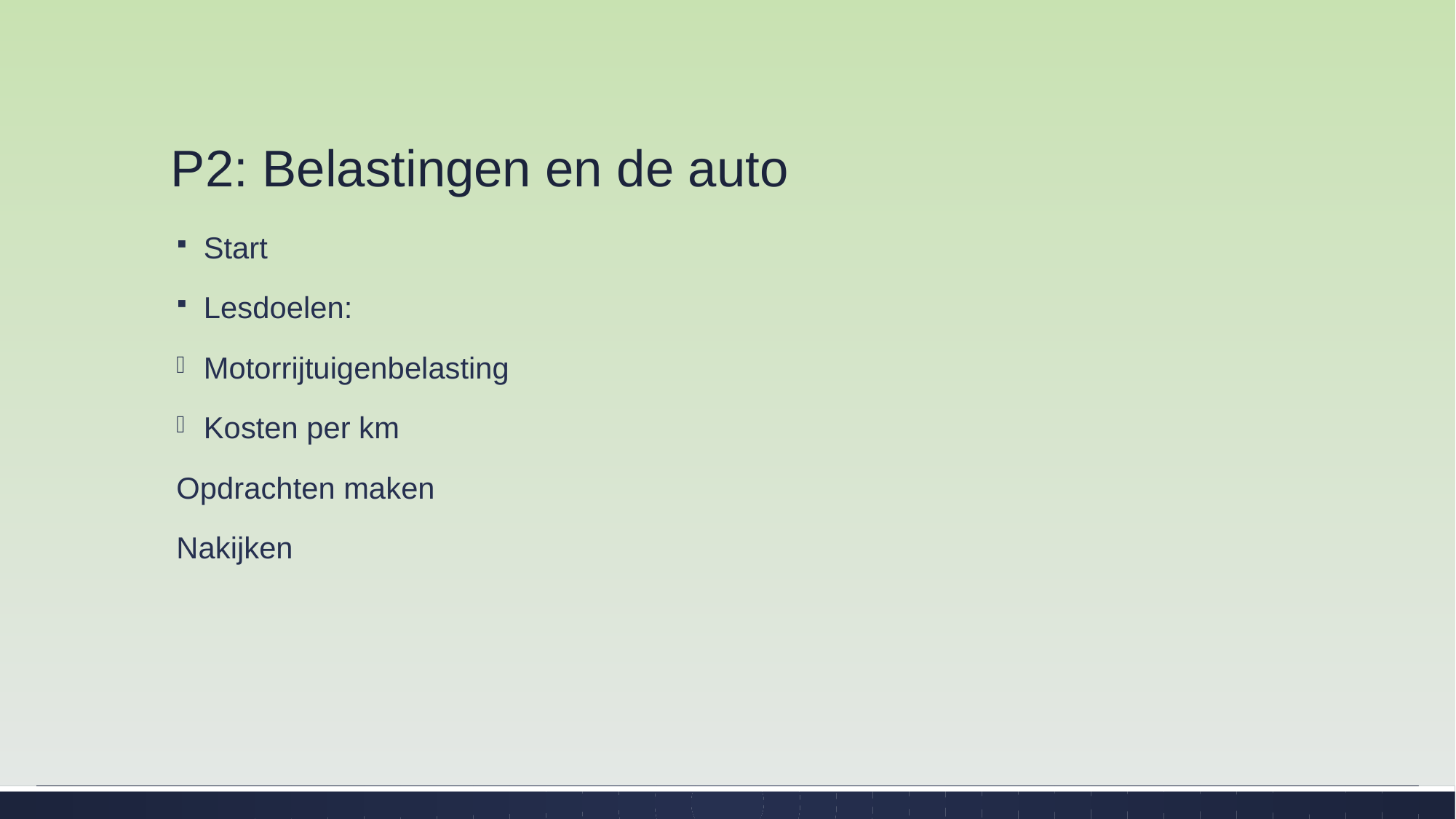

# P2: Belastingen en de auto
Start
Lesdoelen:
Motorrijtuigenbelasting
Kosten per km
Opdrachten maken
Nakijken